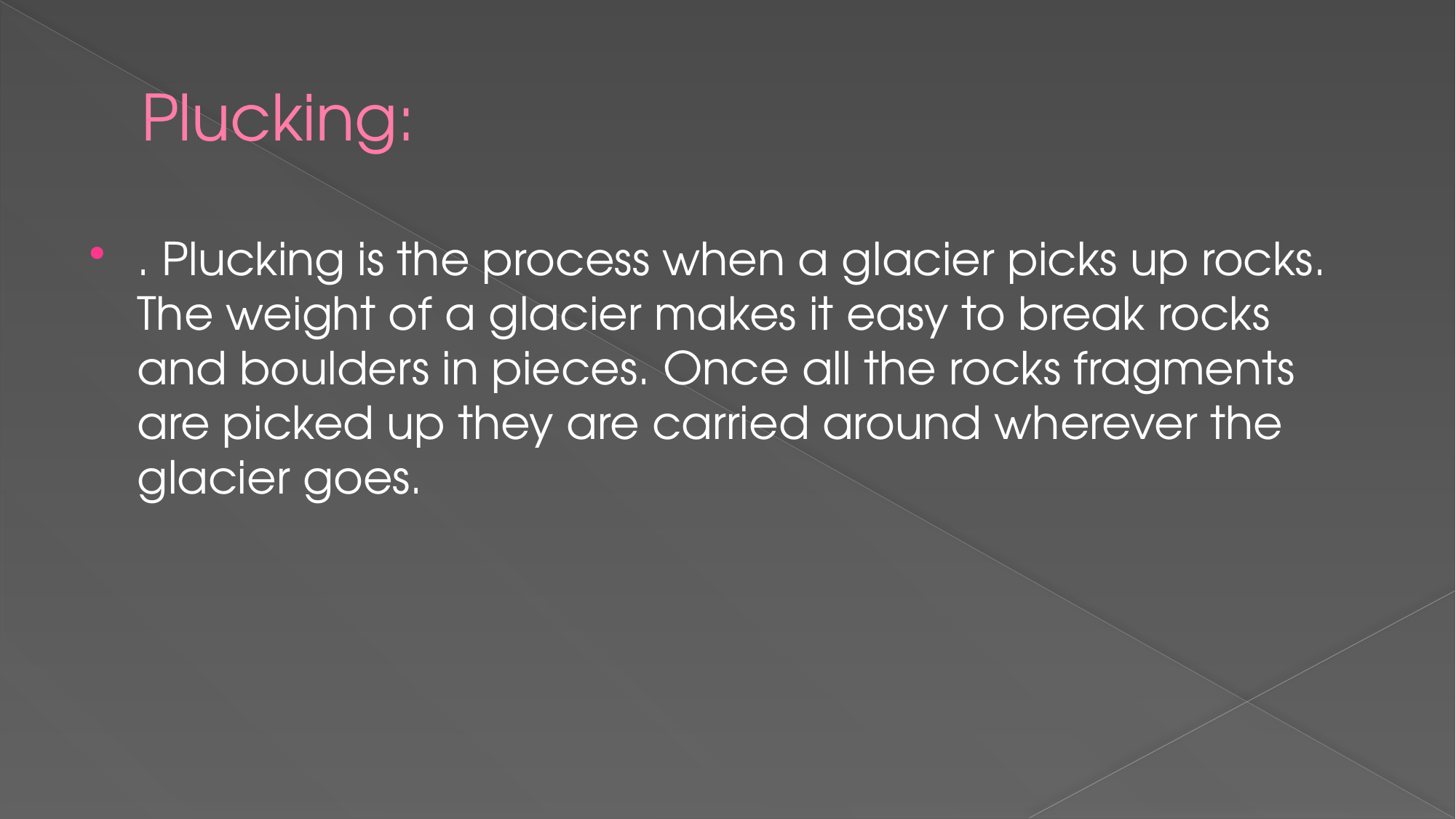

# Plucking:
. Plucking is the process when a glacier picks up rocks. The weight of a glacier makes it easy to break rocks and boulders in pieces. Once all the rocks fragments are picked up they are carried around wherever the glacier goes.